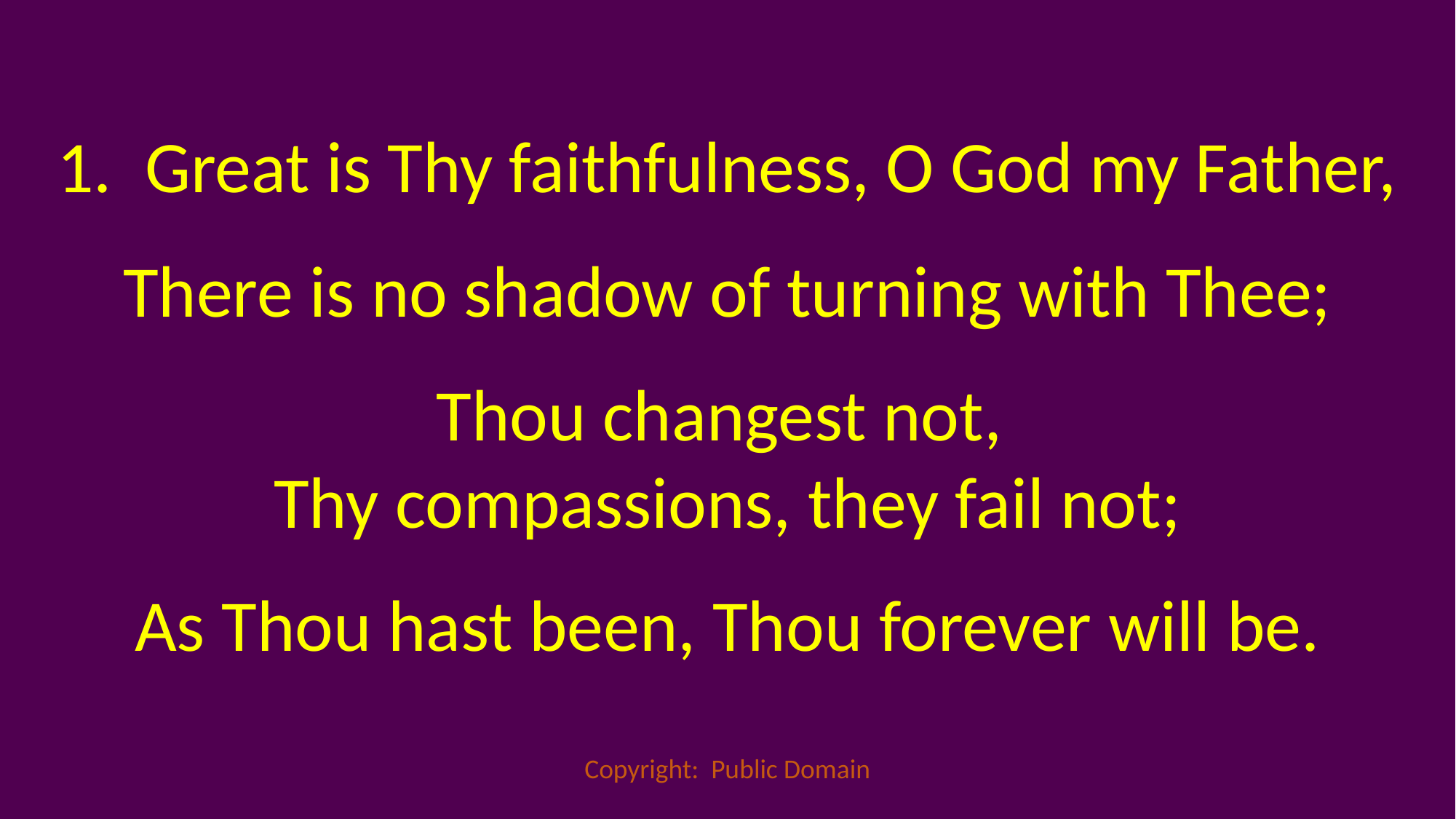

1.  Great is Thy faithfulness, O God my Father,
There is no shadow of turning with Thee;
Thou changest not,
Thy compassions, they fail not;
As Thou hast been, Thou forever will be.
Copyright:  Public Domain